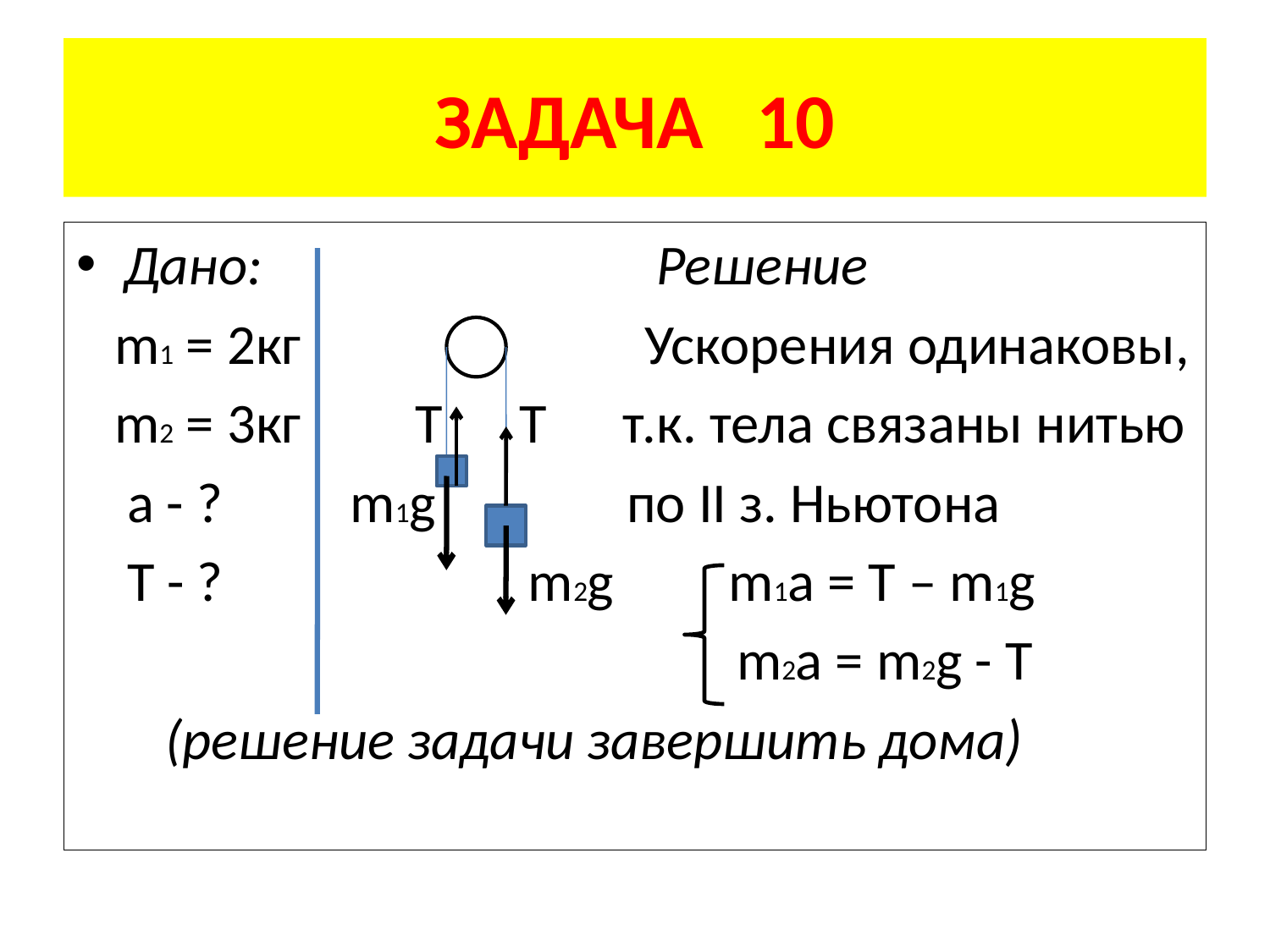

# ЗАДАЧА   10
Дано:                               Решение
   m1 = 2кг                           Ускорения одинаковы,
   m2 = 3кг         Т      Т      т.к. тела связаны нитью
    a - ?          m1g               по II з. Ньютона
    T - ?                        m2g         m1a = T – m1g
                                                    m2a = m2g - T
       (решение задачи завершить дома)